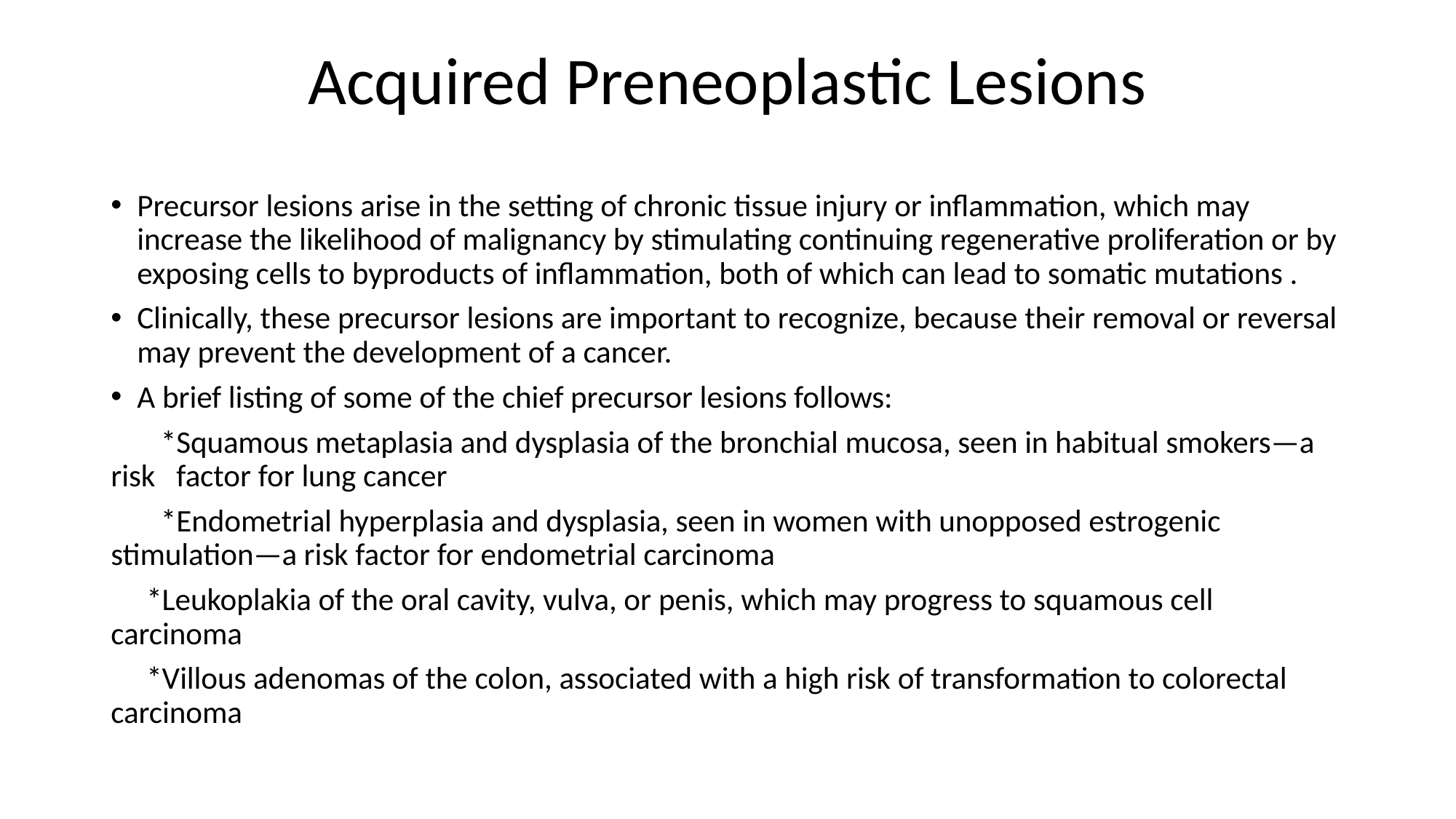

# Acquired Preneoplastic Lesions
Precursor lesions arise in the setting of chronic tissue injury or inflammation, which may increase the likelihood of malignancy by stimulating continuing regenerative proliferation or by exposing cells to byproducts of inflammation, both of which can lead to somatic mutations .
Clinically, these precursor lesions are important to recognize, because their removal or reversal may prevent the development of a cancer.
A brief listing of some of the chief precursor lesions follows:
       *Squamous metaplasia and dysplasia of the bronchial mucosa, seen in habitual smokers—a risk   factor for lung cancer
       *Endometrial hyperplasia and dysplasia, seen in women with unopposed estrogenic stimulation—a risk factor for endometrial carcinoma
     *Leukoplakia of the oral cavity, vulva, or penis, which may progress to squamous cell carcinoma
     *Villous adenomas of the colon, associated with a high risk of transformation to colorectal carcinoma